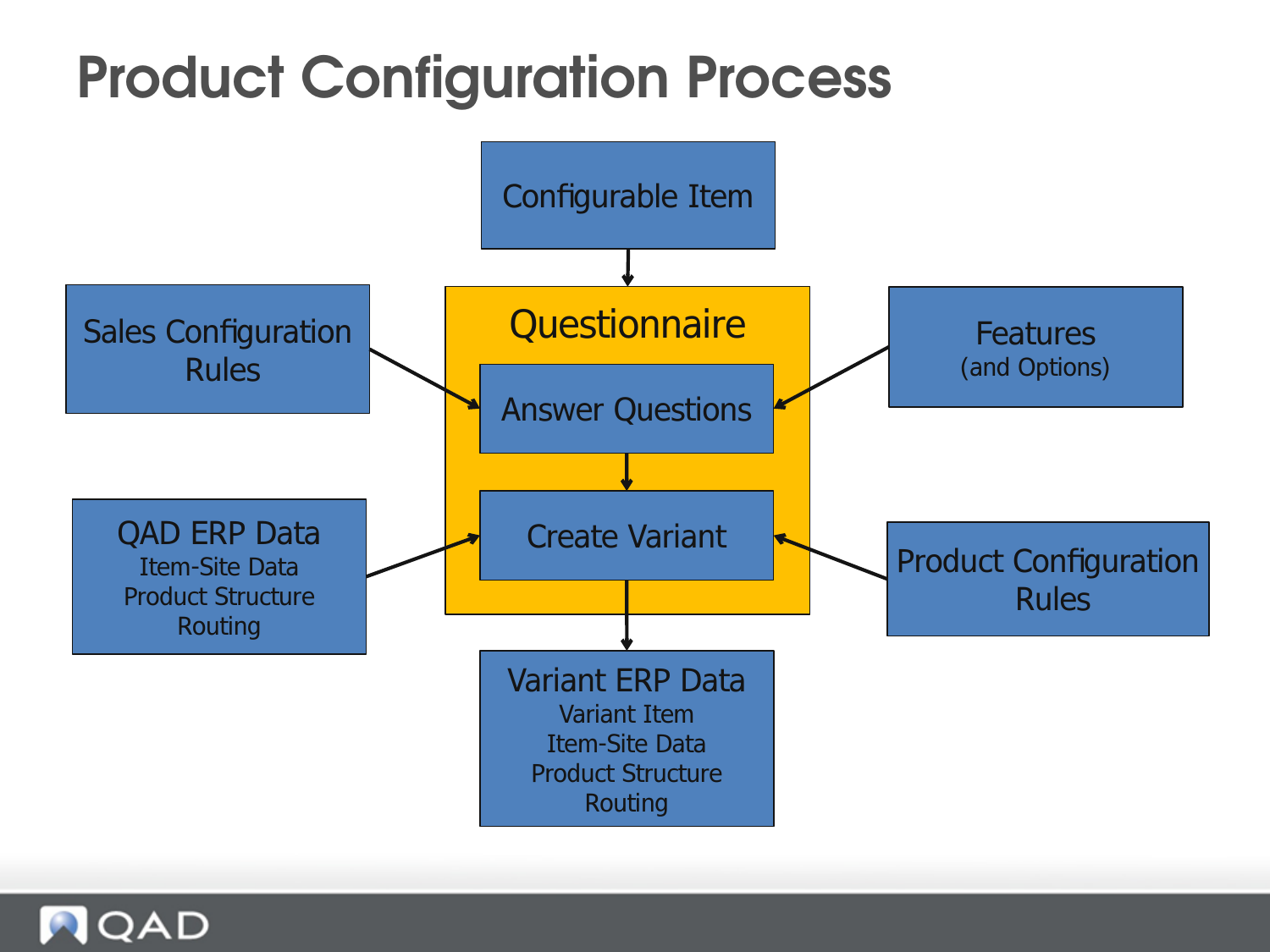

# Product Configuration Process
Configurable Item
Sales Configuration
 Rules
Questionnaire
Features
(and Options)
Answer Questions
Create Variant
QAD ERP Data
Item-Site Data
Product Structure
Routing
Product Configuration
 Rules
Variant ERP Data
Variant Item
Item-Site Data
Product Structure
Routing